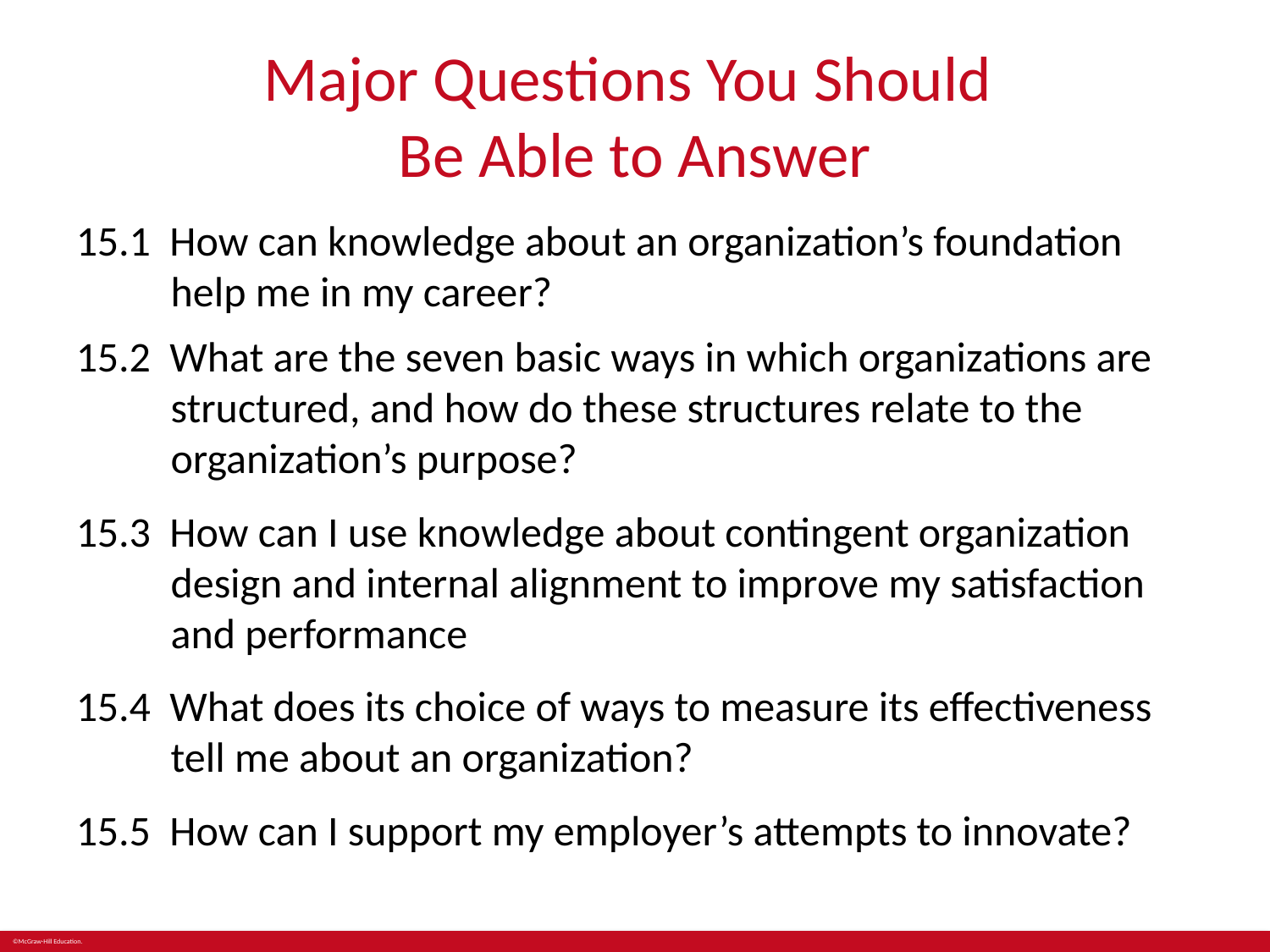

# Major Questions You Should Be Able to Answer
15.1  How can knowledge about an organization’s foundation help me in my career?
15.2  What are the seven basic ways in which organizations are structured, and how do these structures relate to the organization’s purpose?
15.3  How can I use knowledge about contingent organization design and internal alignment to improve my satisfaction and performance
15.4  What does its choice of ways to measure its effectiveness tell me about an organization?
15.5  How can I support my employer’s attempts to innovate?